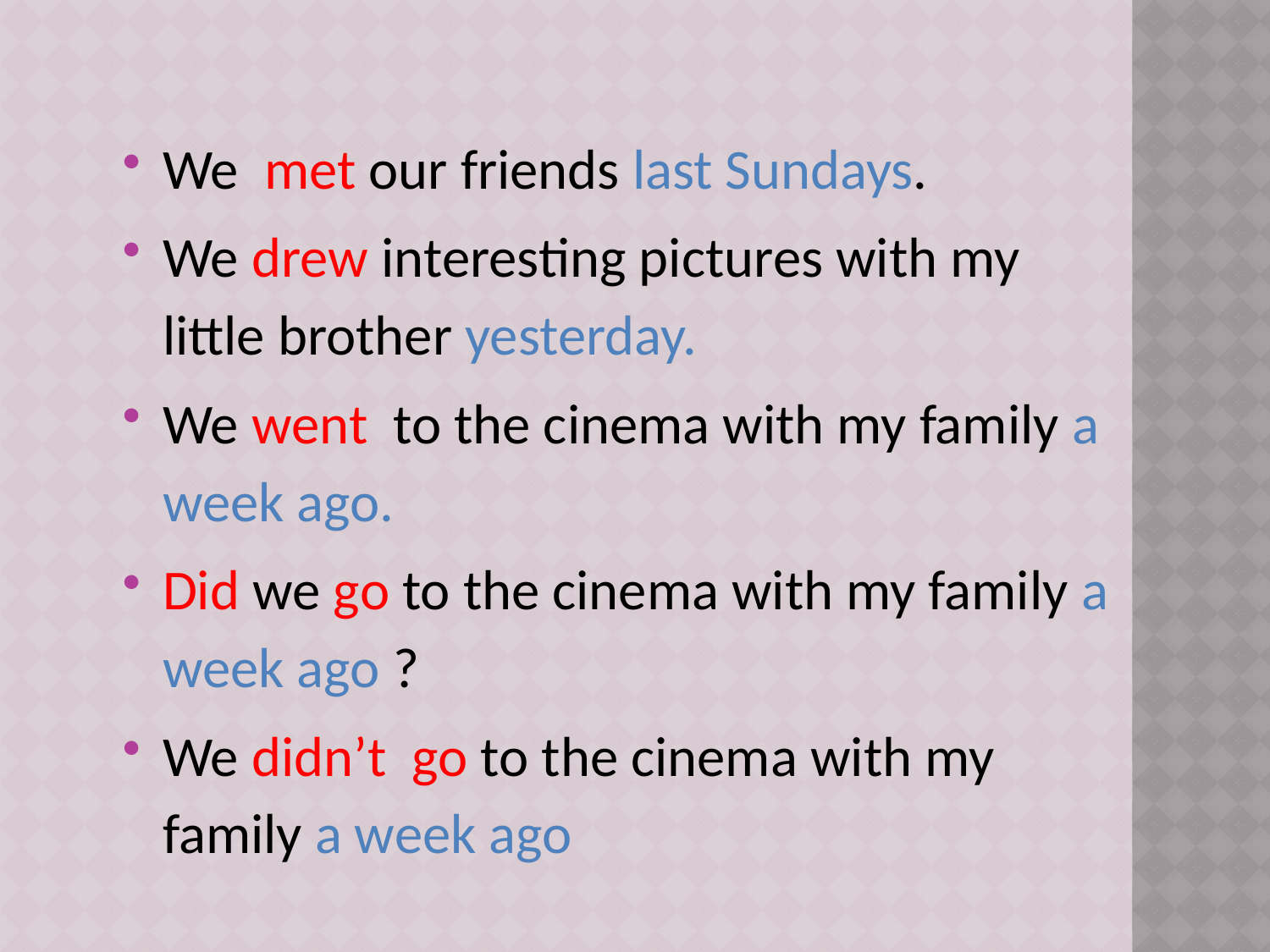

#
We  met our friends last Sundays.
We drew interesting pictures with my little brother yesterday.
We went  to the cinema with my family a week ago.
Did we go to the cinema with my family a week ago ?
We didn’t  go to the cinema with my family a week ago